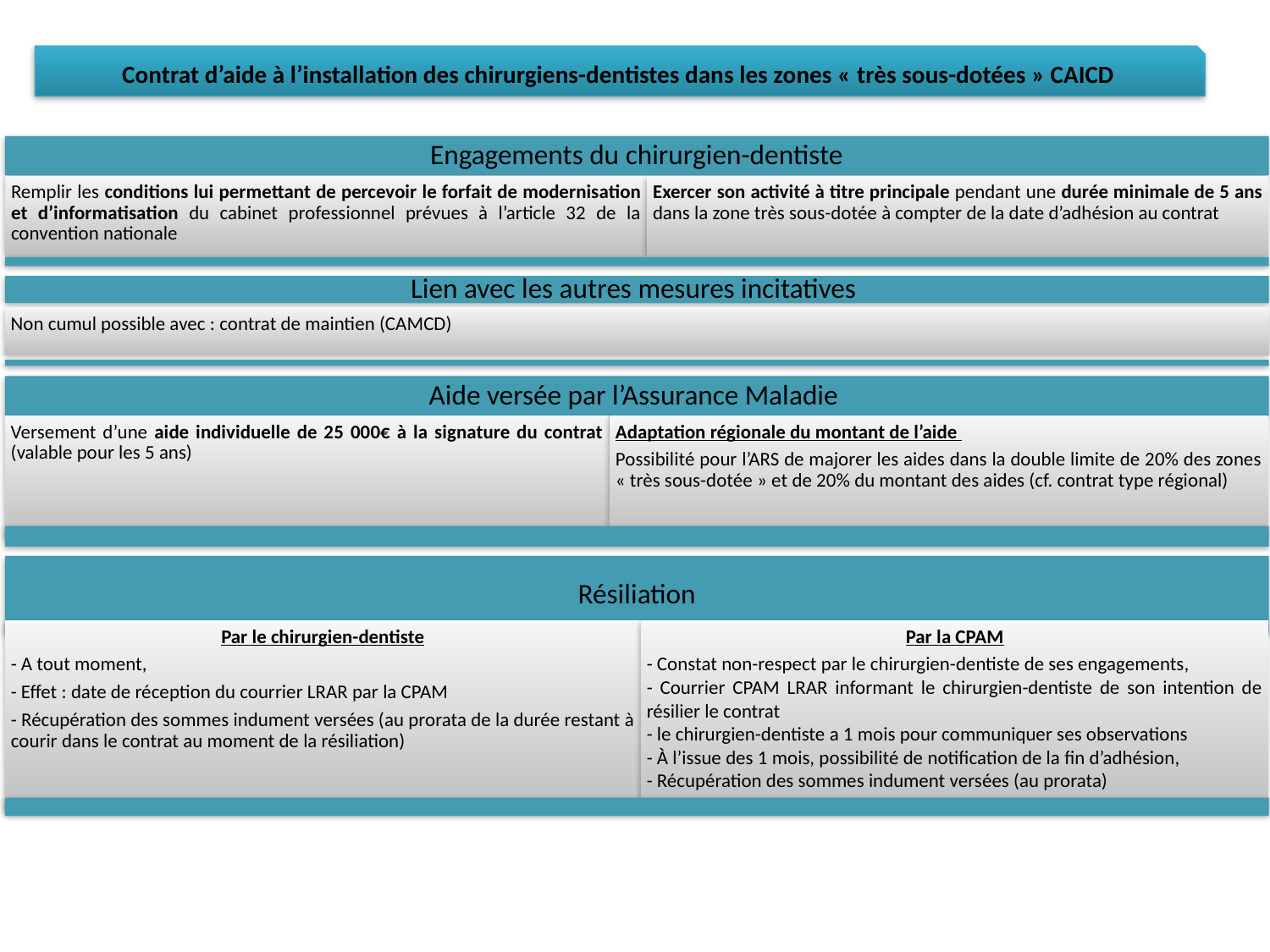

Contrat d’aide à l’installation des chirurgiens-dentistes dans les zones « très sous-dotées » CAICD
Engagements du chirurgien-dentiste
Remplir les conditions lui permettant de percevoir le forfait de modernisation et d’informatisation du cabinet professionnel prévues à l’article 32 de la convention nationale
Exercer son activité à titre principale pendant une durée minimale de 5 ans dans la zone très sous-dotée à compter de la date d’adhésion au contrat
Lien avec les autres mesures incitatives
Non cumul possible avec : contrat de maintien (CAMCD)
Aide versée par l’Assurance Maladie
Versement d’une aide individuelle de 25 000€ à la signature du contrat (valable pour les 5 ans)
Adaptation régionale du montant de l’aide
Possibilité pour l’ARS de majorer les aides dans la double limite de 20% des zones « très sous-dotée » et de 20% du montant des aides (cf. contrat type régional)
Résiliation
Par le chirurgien-dentiste
- A tout moment,
- Effet : date de réception du courrier LRAR par la CPAM
- Récupération des sommes indument versées (au prorata de la durée restant à courir dans le contrat au moment de la résiliation)

Par la CPAM
- Constat non-respect par le chirurgien-dentiste de ses engagements,
- Courrier CPAM LRAR informant le chirurgien-dentiste de son intention de résilier le contrat
- le chirurgien-dentiste a 1 mois pour communiquer ses observations
- À l’issue des 1 mois, possibilité de notification de la fin d’adhésion,
- Récupération des sommes indument versées (au prorata)